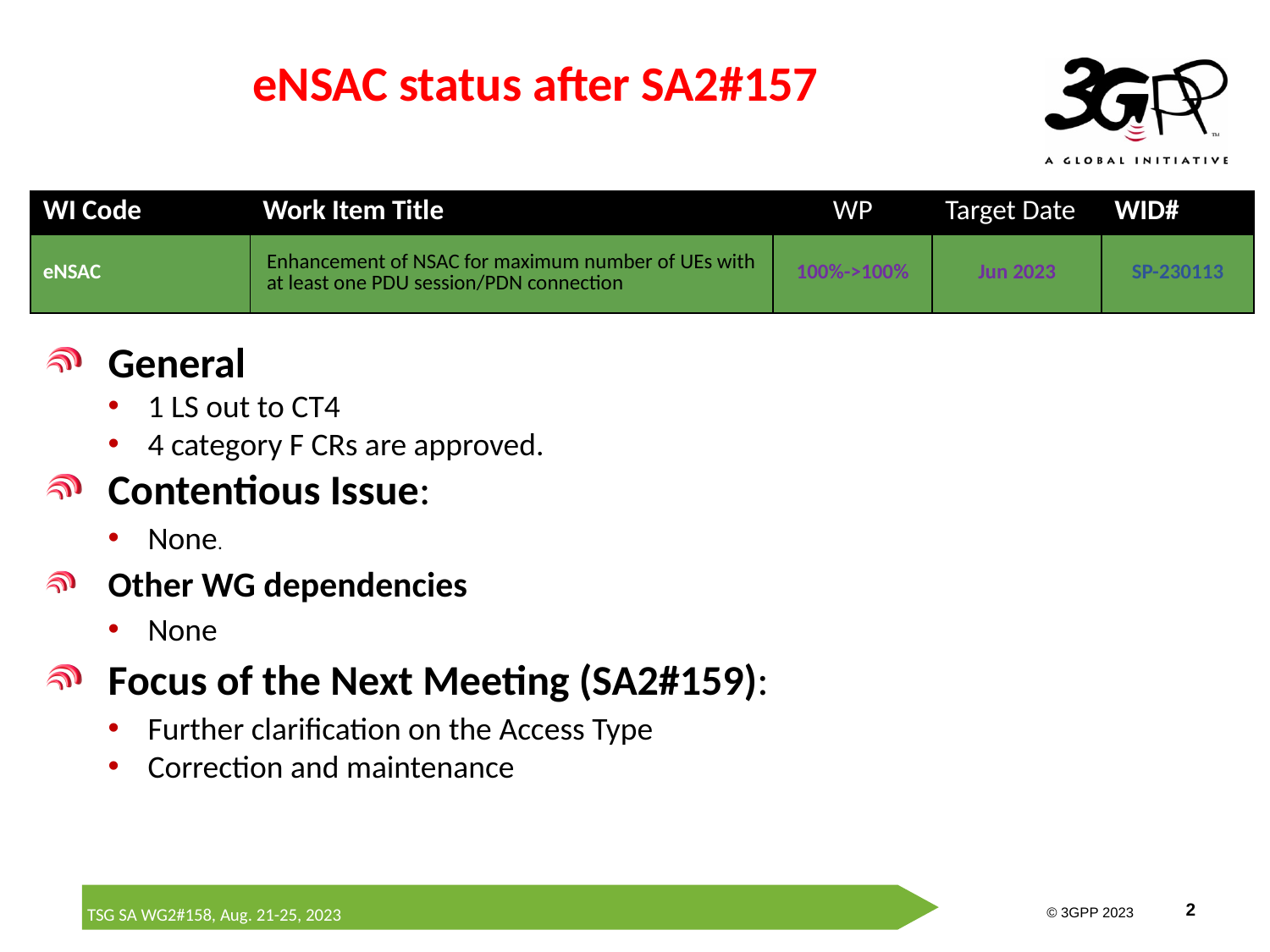

# eNSAC status after SA2#157
| WI Code | Work Item Title | WP | Target Date | WID# |
| --- | --- | --- | --- | --- |
| eNSAC | Enhancement of NSAC for maximum number of UEs with at least one PDU session/PDN connection | 100%->100% | Jun 2023 | SP-230113 |
General
1 LS out to CT4
4 category F CRs are approved.
Contentious Issue:
None.
Other WG dependencies
None
Focus of the Next Meeting (SA2#159):
Further clarification on the Access Type
Correction and maintenance